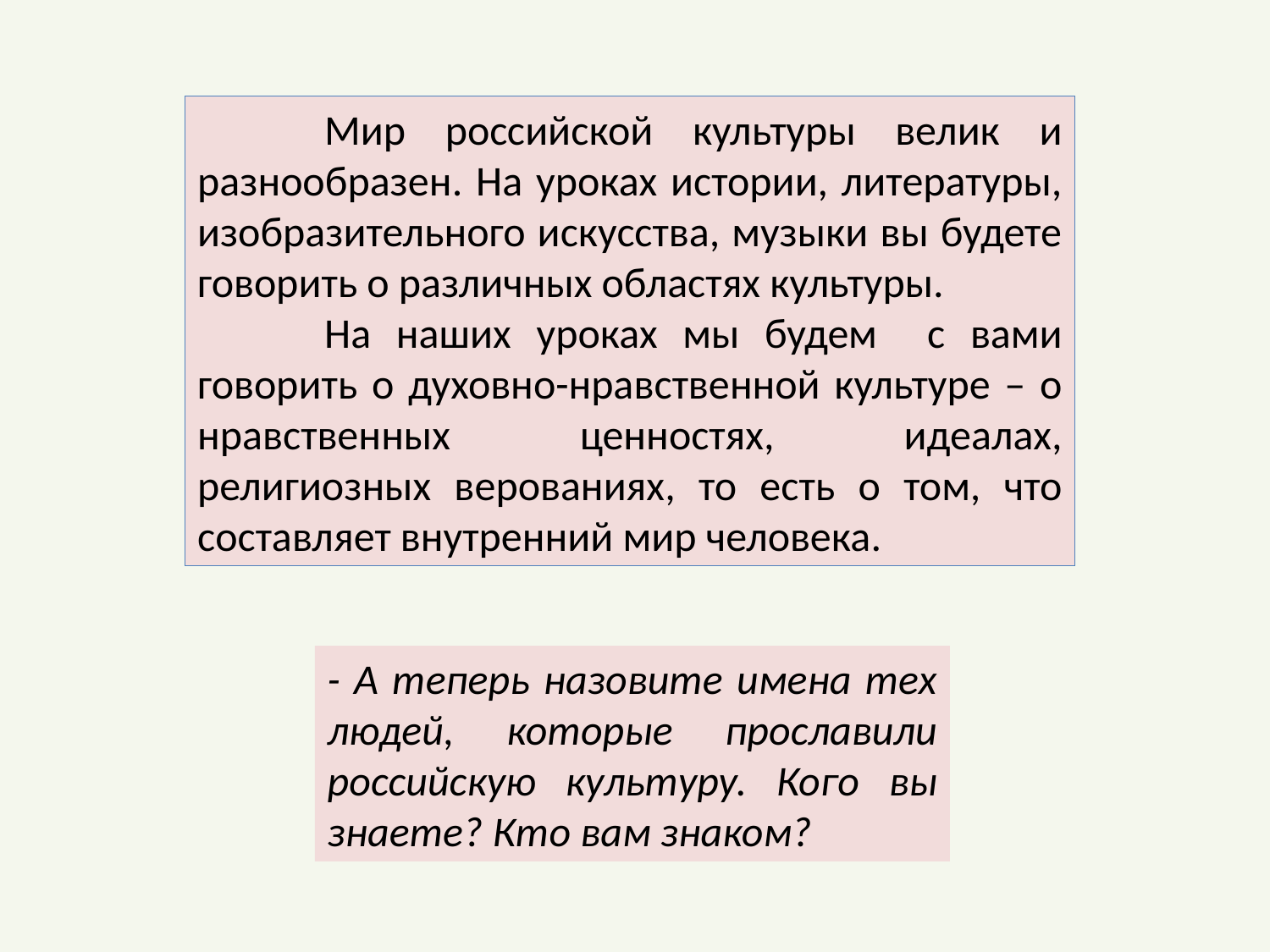

Мир российской культуры велик и разнообразен. На уроках истории, литературы, изобразительного искусства, музыки вы будете говорить о различных областях культуры.
	На наших уроках мы будем  с вами говорить о духовно-нравственной культуре – о нравственных ценностях, идеалах, религиозных верованиях, то есть о том, что составляет внутренний мир человека.
- А теперь назовите имена тех людей, которые прославили российскую культуру. Кого вы знаете? Кто вам знаком?